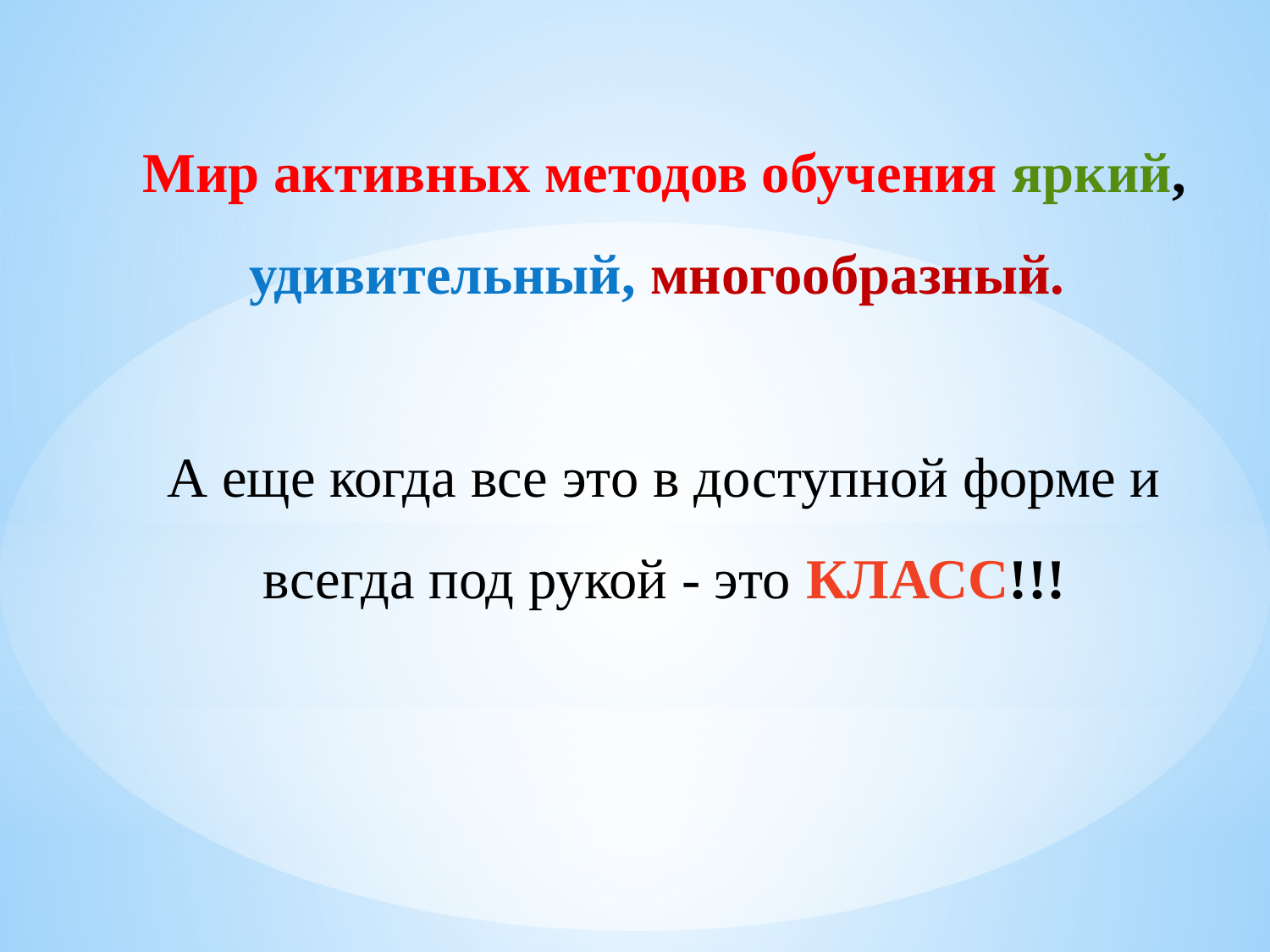

Мир активных методов обучения яркий, удивительный, многообразный.

А еще когда все это в доступной форме и всегда под рукой - это КЛАСС!!!